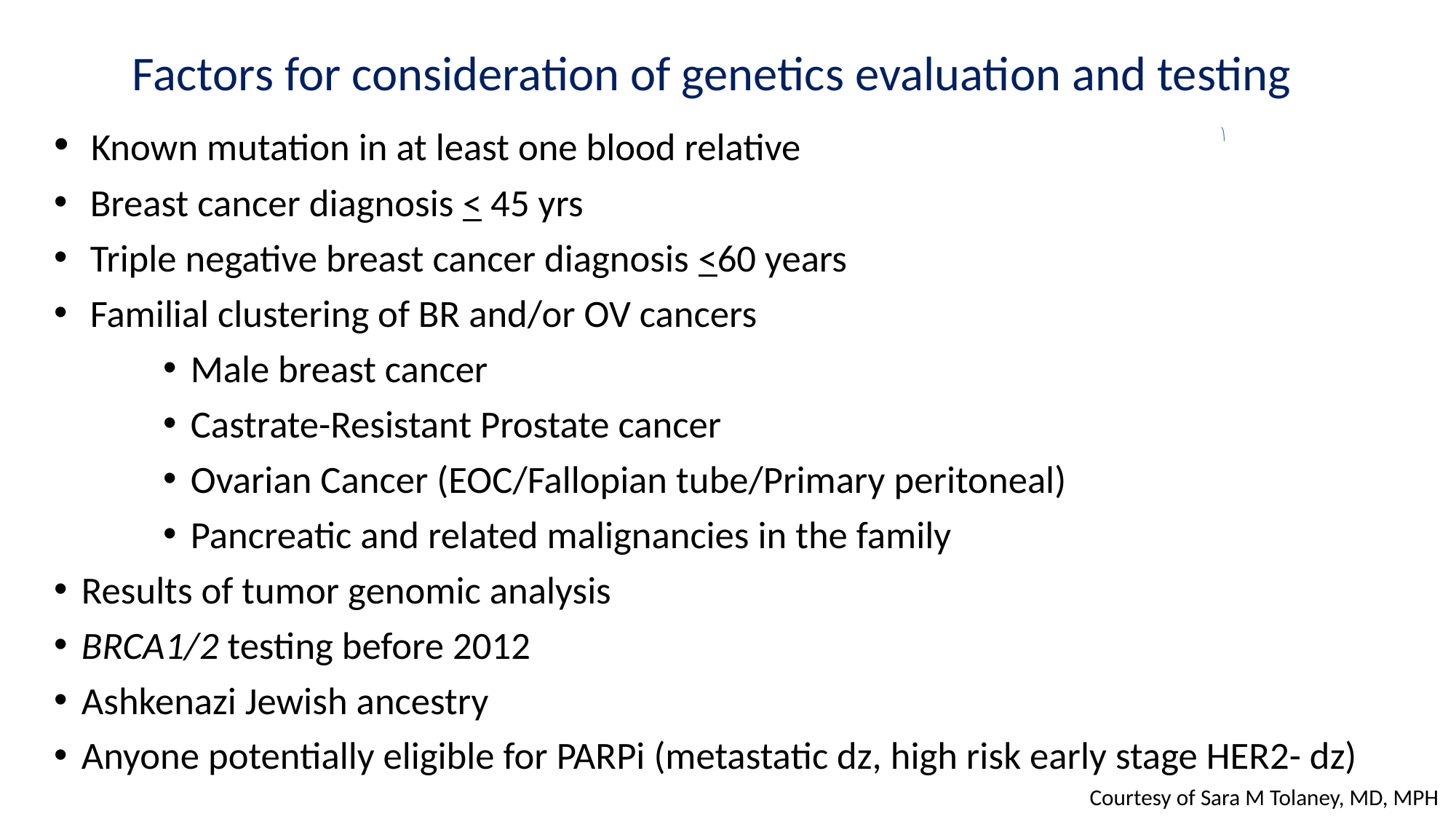

# Factors for consideration of genetics evaluation and testing
 Known mutation in at least one blood relative
 Breast cancer diagnosis < 45 yrs
 Triple negative breast cancer diagnosis <60 years
 Familial clustering of BR and/or OV cancers
Male breast cancer
Castrate-Resistant Prostate cancer
Ovarian Cancer (EOC/Fallopian tube/Primary peritoneal)
Pancreatic and related malignancies in the family
Results of tumor genomic analysis
BRCA1/2 testing before 2012
Ashkenazi Jewish ancestry
Anyone potentially eligible for PARPi (metastatic dz, high risk early stage HER2- dz)

Courtesy of Sara M Tolaney, MD, MPH